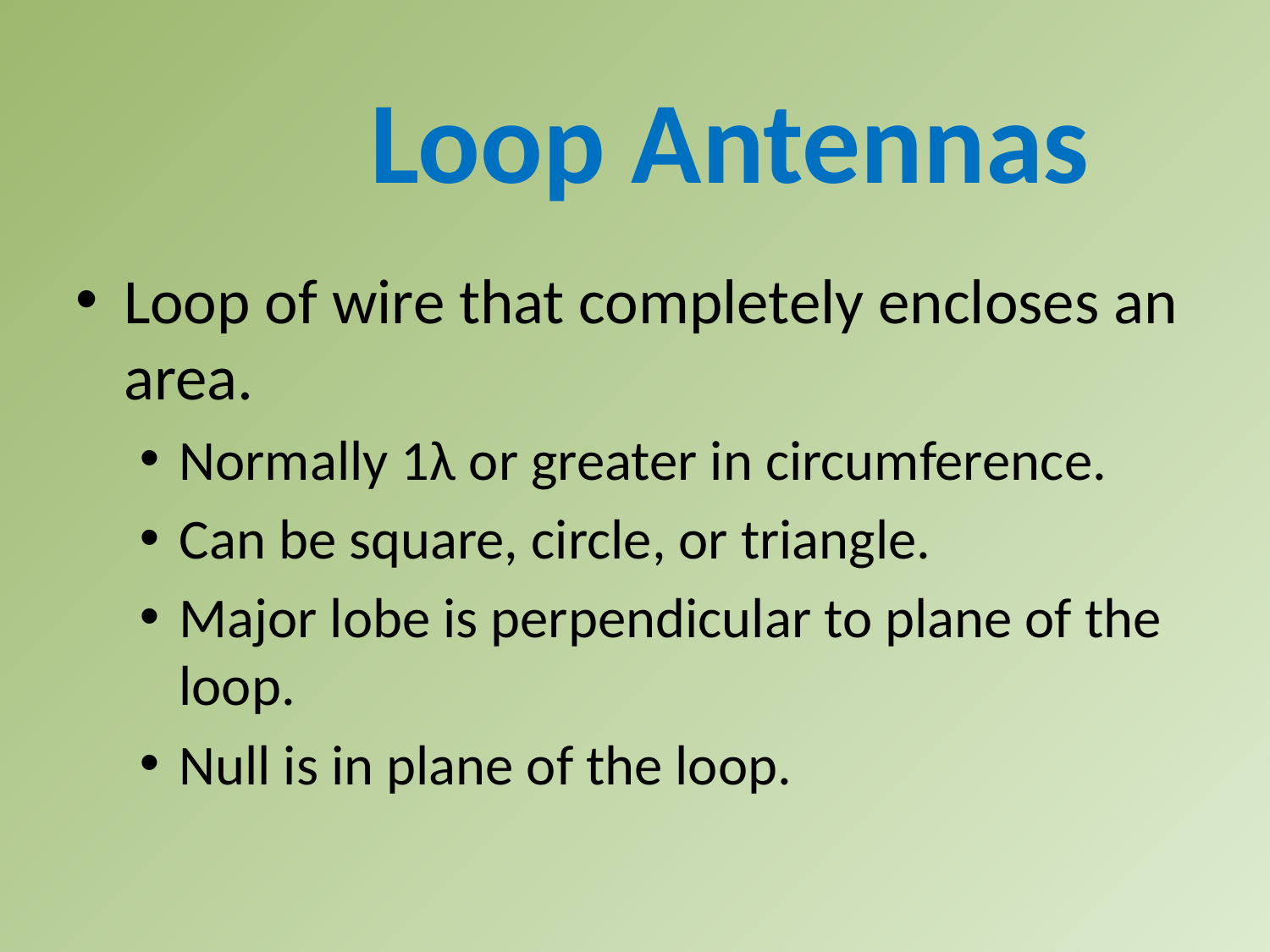

Loop Antennas
Loop of wire that completely encloses an area.
Normally 1λ or greater in circumference.
Can be square, circle, or triangle.
Major lobe is perpendicular to plane of the loop.
Null is in plane of the loop.